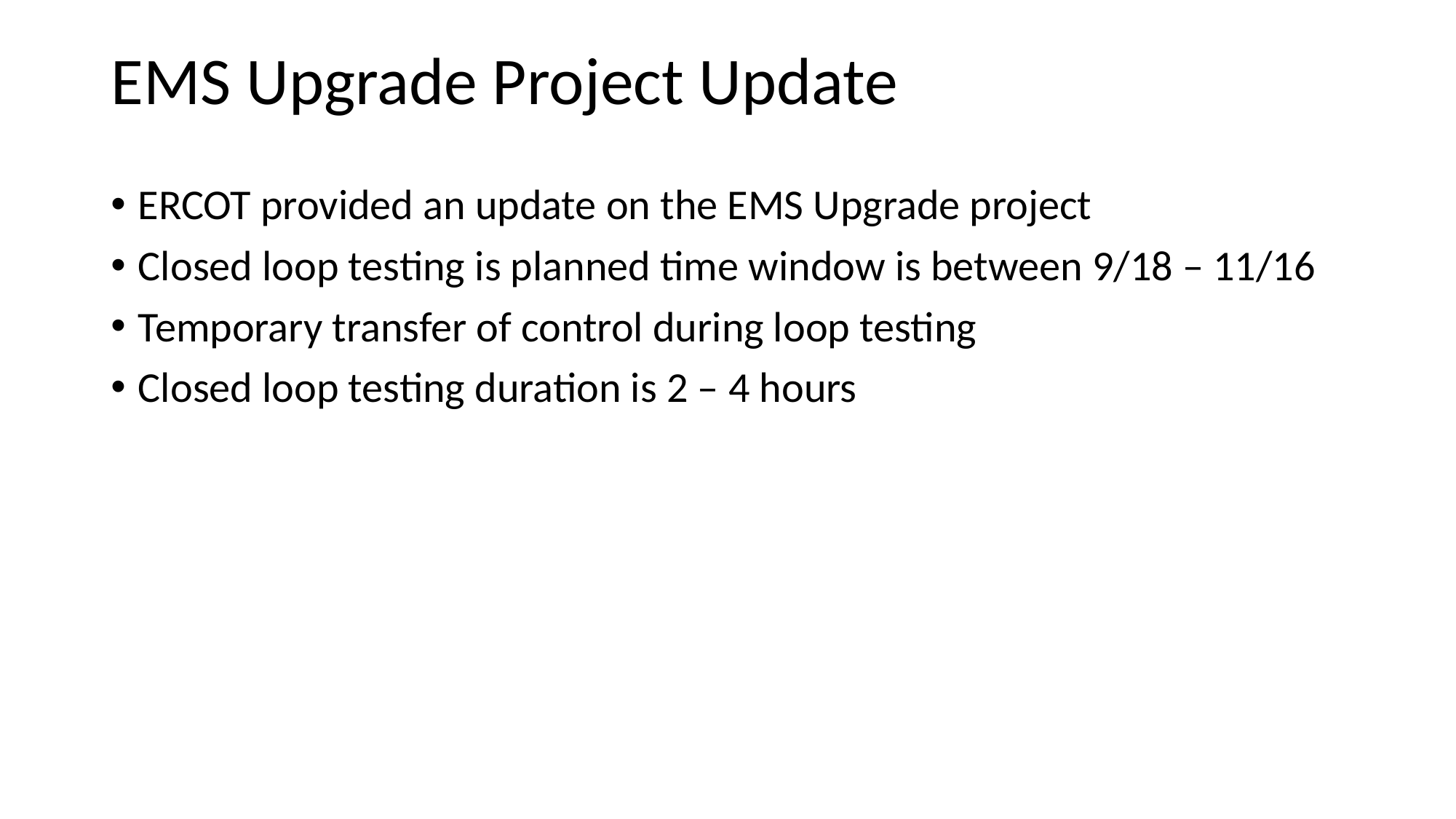

# EMS Upgrade Project Update
ERCOT provided an update on the EMS Upgrade project
Closed loop testing is planned time window is between 9/18 – 11/16
Temporary transfer of control during loop testing
Closed loop testing duration is 2 – 4 hours